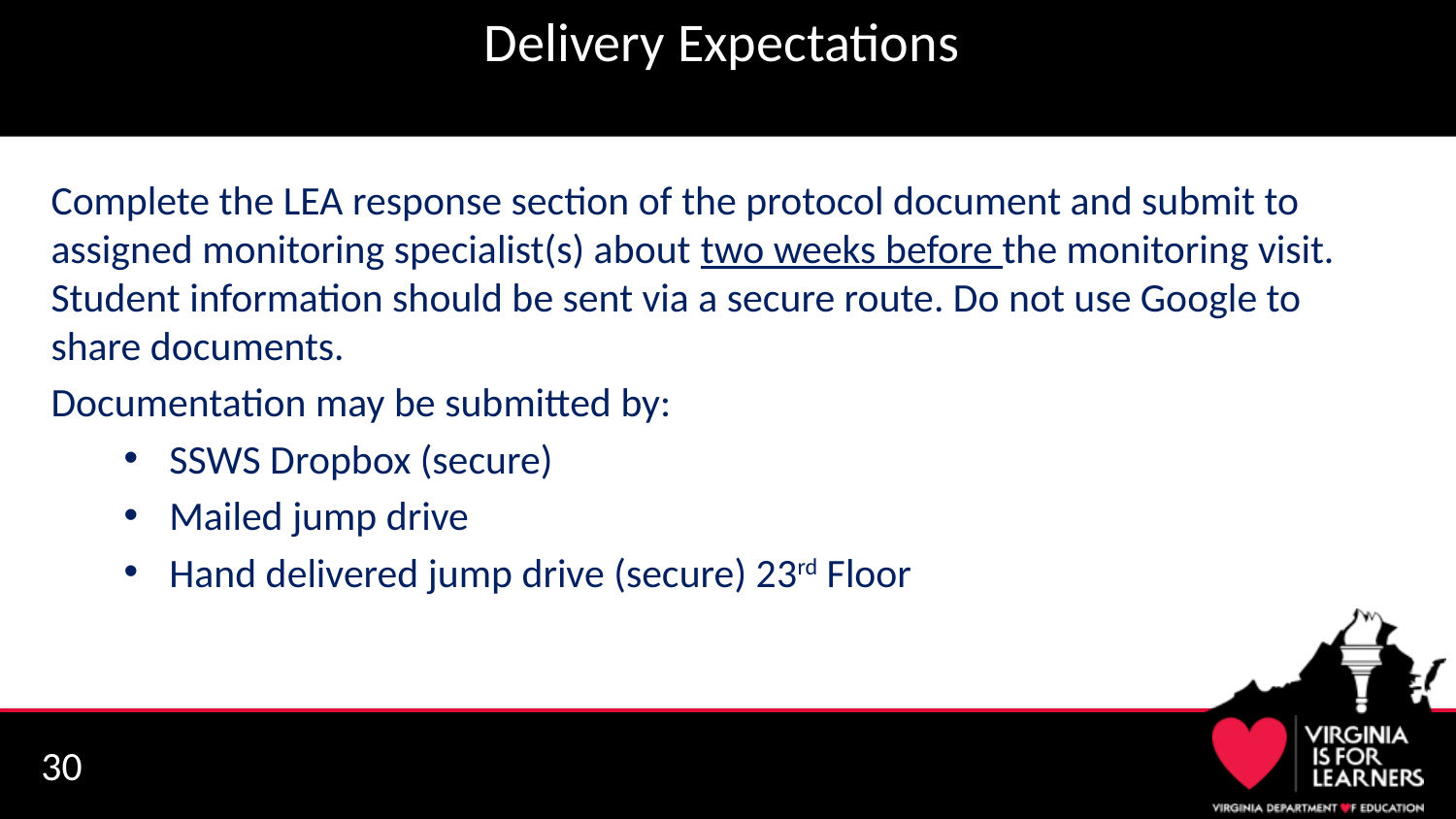

# Delivery Expectations
Complete the LEA response section of the protocol document and submit to assigned monitoring specialist(s) about two weeks before the monitoring visit. Student information should be sent via a secure route. Do not use Google to share documents.
Documentation may be submitted by:
SSWS Dropbox (secure)
Mailed jump drive
Hand delivered jump drive (secure) 23rd Floor